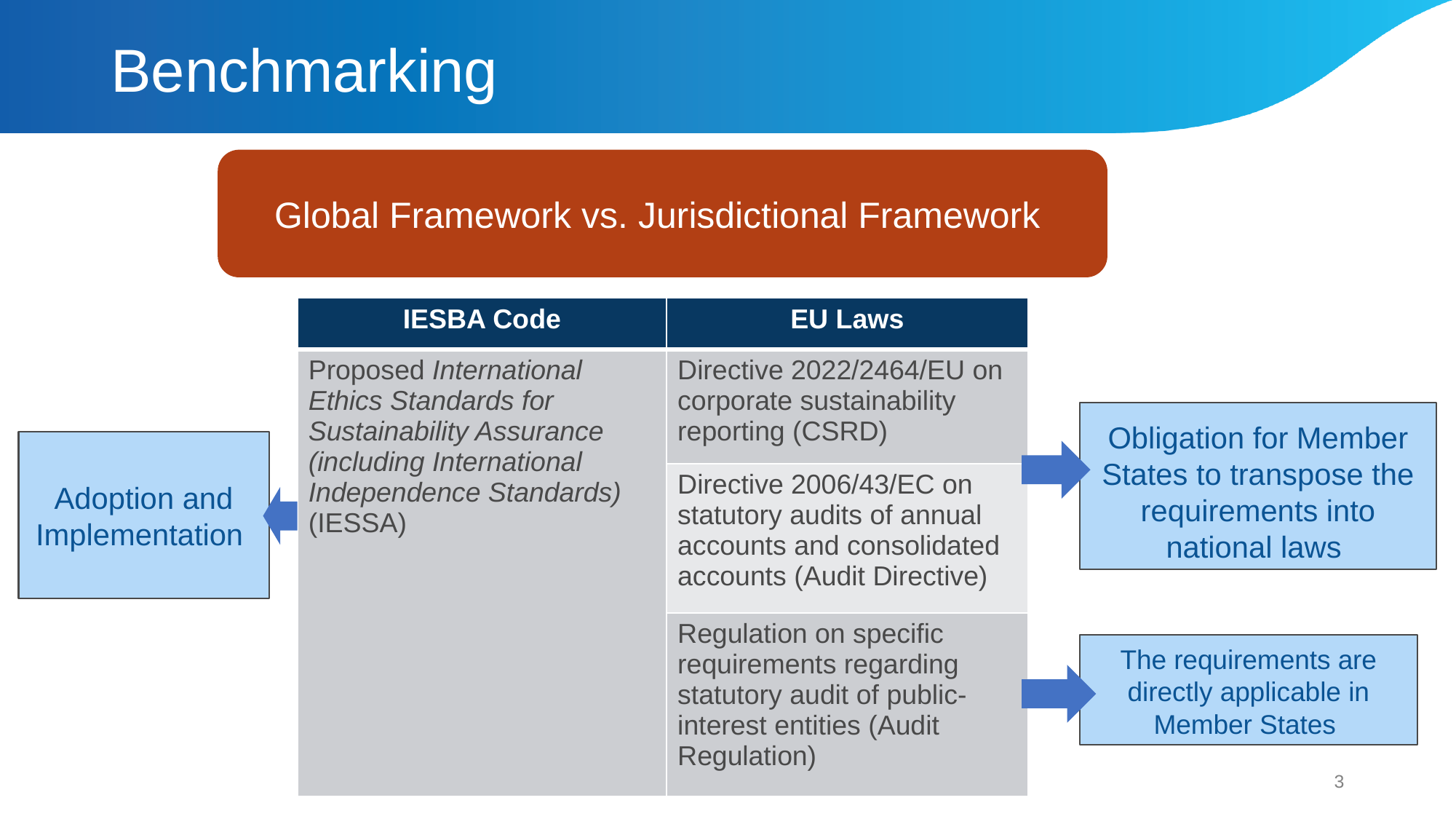

# Benchmarking
Global Framework vs. Jurisdictional Framework
| IESBA Code | EU Laws |
| --- | --- |
| Proposed International Ethics Standards for Sustainability Assurance (including International Independence Standards) (IESSA) | Directive 2022/2464/EU on corporate sustainability reporting (CSRD) |
|  | Directive 2006/43/EC on statutory audits of annual accounts and consolidated accounts (Audit Directive) |
|  | Regulation on specific requirements regarding statutory audit of public-interest entities (Audit Regulation) |
Obligation for Member States to transpose the requirements into national laws
Adoption and Implementation

The requirements are directly applicable in Member States

3